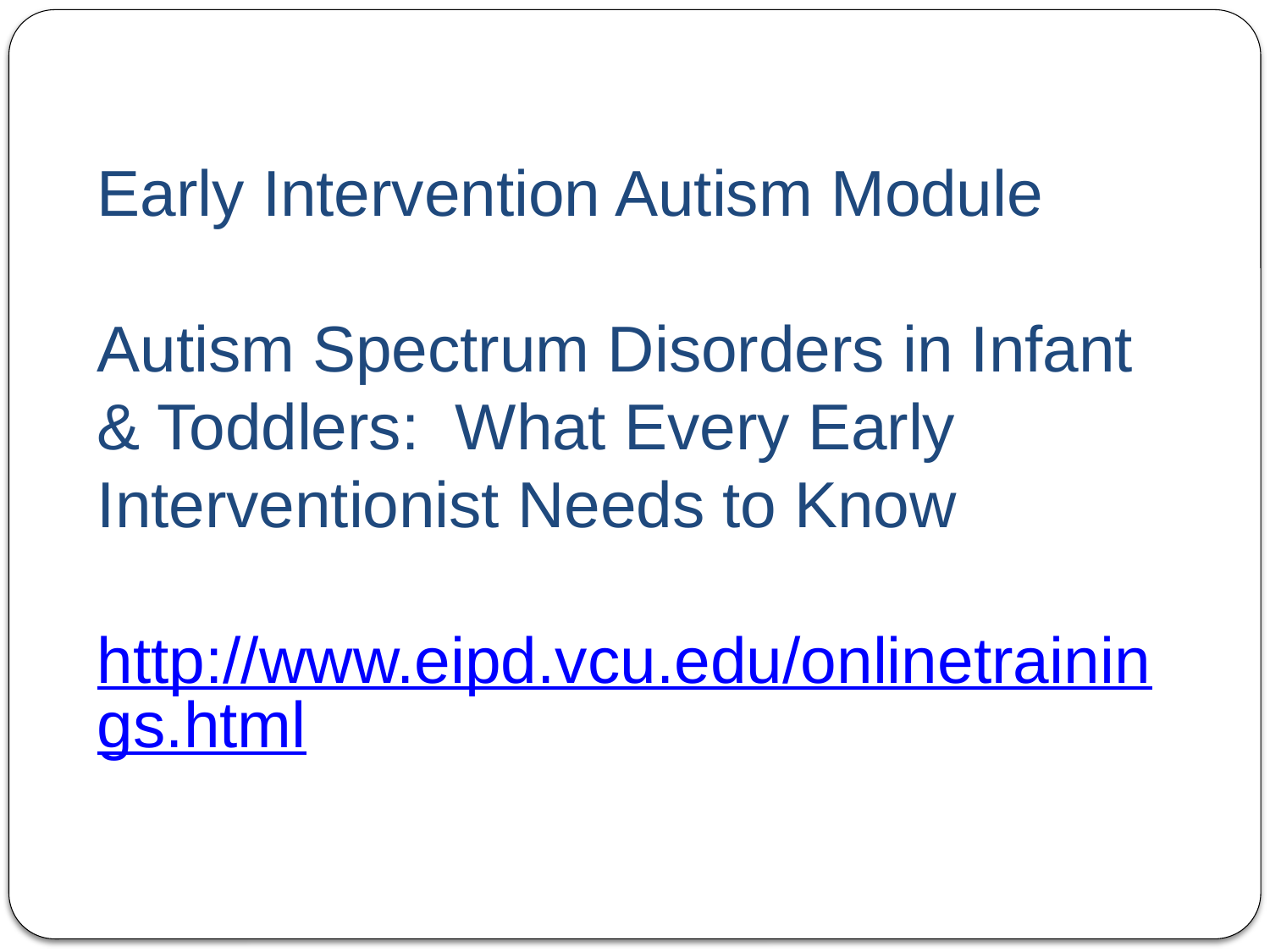

# Early Intervention Autism Module Autism Spectrum Disorders in Infant & Toddlers:  What Every Early Interventionist Needs to Know http://www.eipd.vcu.edu/onlinetrainings.html